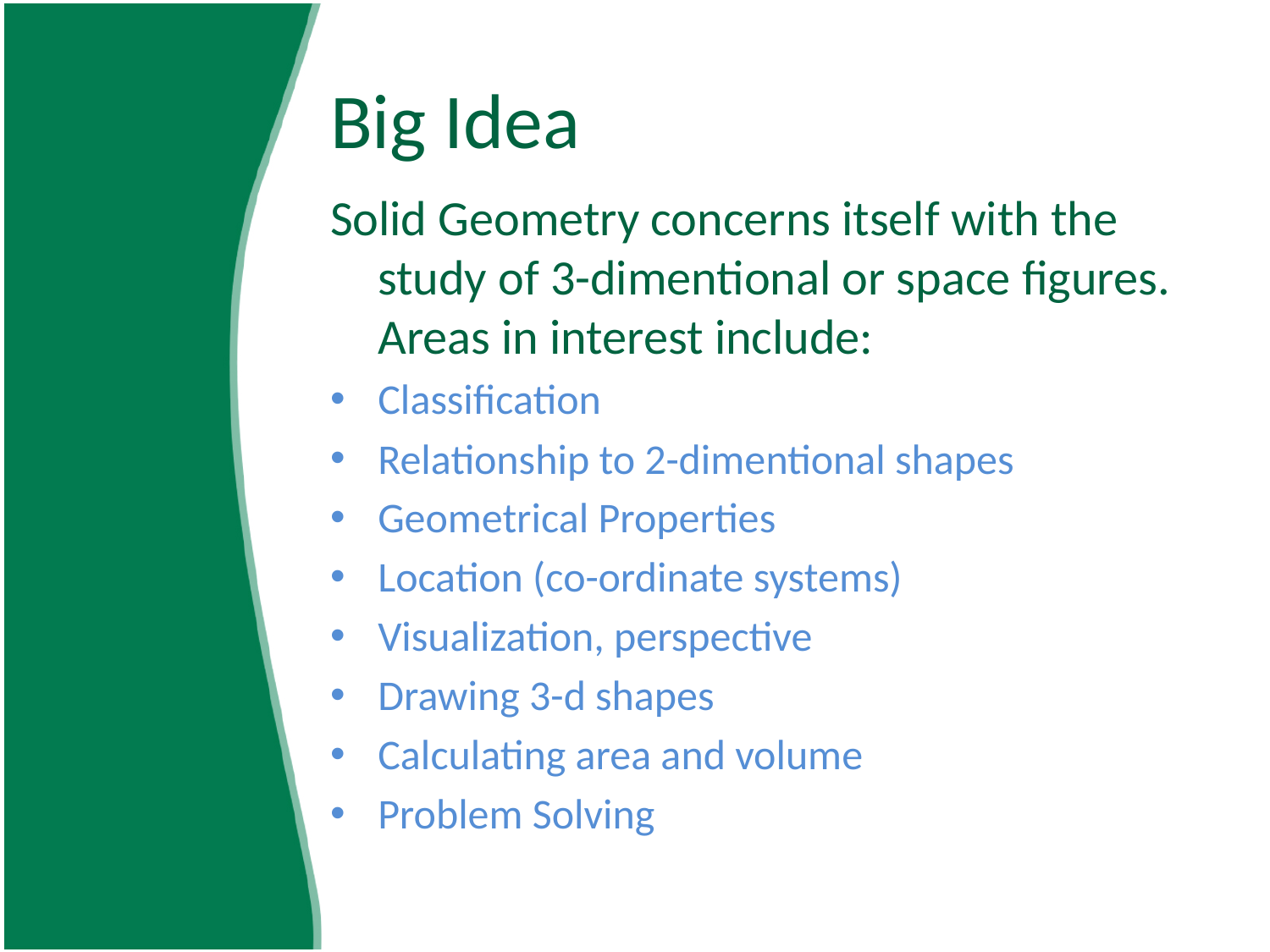

# Big Idea
Solid Geometry concerns itself with the study of 3-dimentional or space figures. Areas in interest include:
Classification
Relationship to 2-dimentional shapes
Geometrical Properties
Location (co-ordinate systems)
Visualization, perspective
Drawing 3-d shapes
Calculating area and volume
Problem Solving